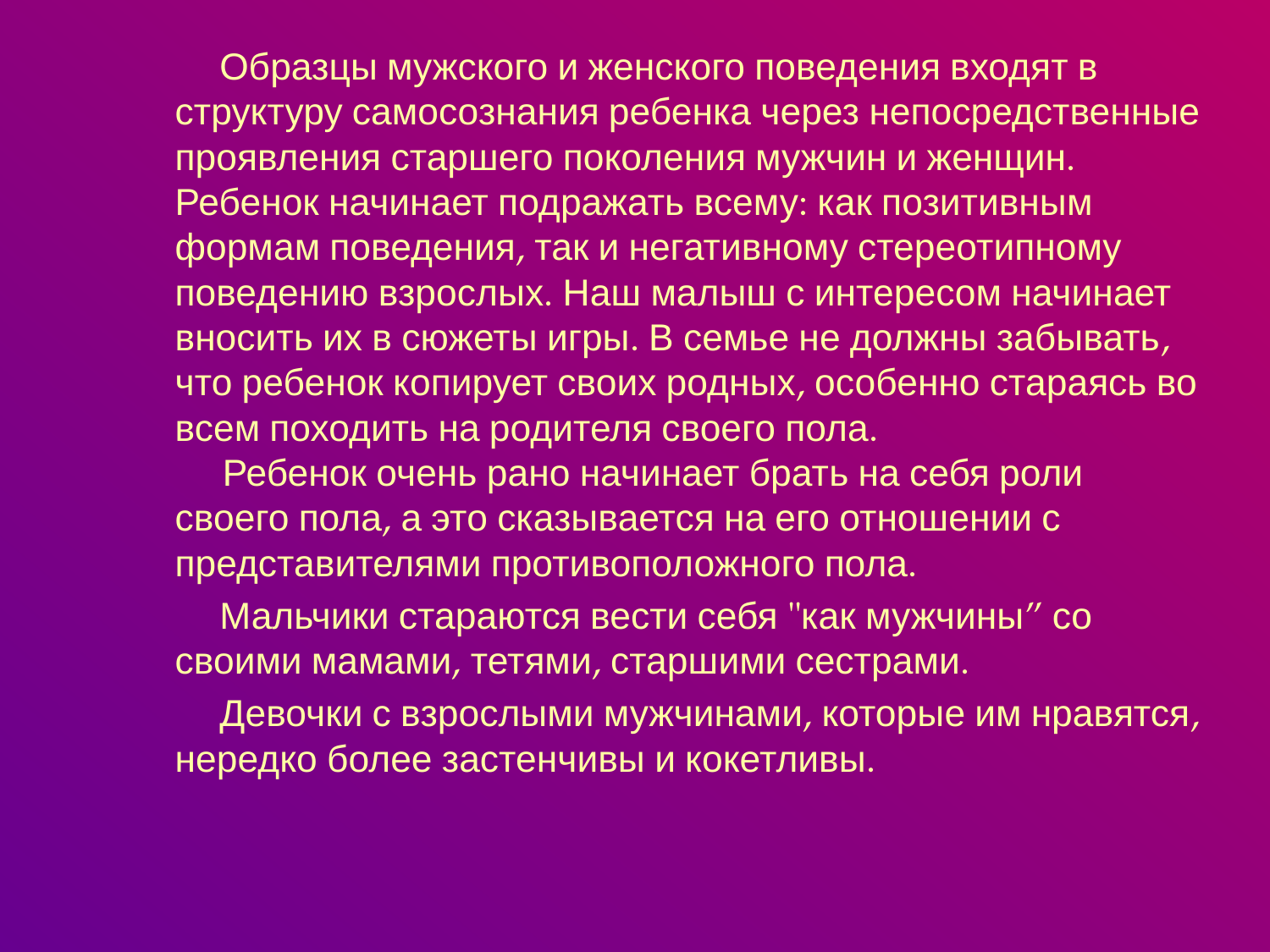

Образцы мужского и женского поведения входят в структуру самосознания ребенка через непосредственные проявления старшего поколения мужчин и женщин. Ребенок начинает подражать всему: как позитивным формам поведения, так и негативному стереотипному поведению взрослых. Наш малыш с интересом начинает вносить их в сюжеты игры. В семье не должны забывать, что ребенок копирует своих родных, особенно стараясь во всем походить на родителя своего пола. 
     Ребенок очень рано начинает брать на себя роли своего пола, а это сказывается на его отношении с представителями противоположного пола.
          Мальчики стараются вести себя "как мужчины” со своими мамами, тетями, старшими сестрами.
          Девочки с взрослыми мужчинами, которые им нравятся, нередко более застенчивы и кокетливы.